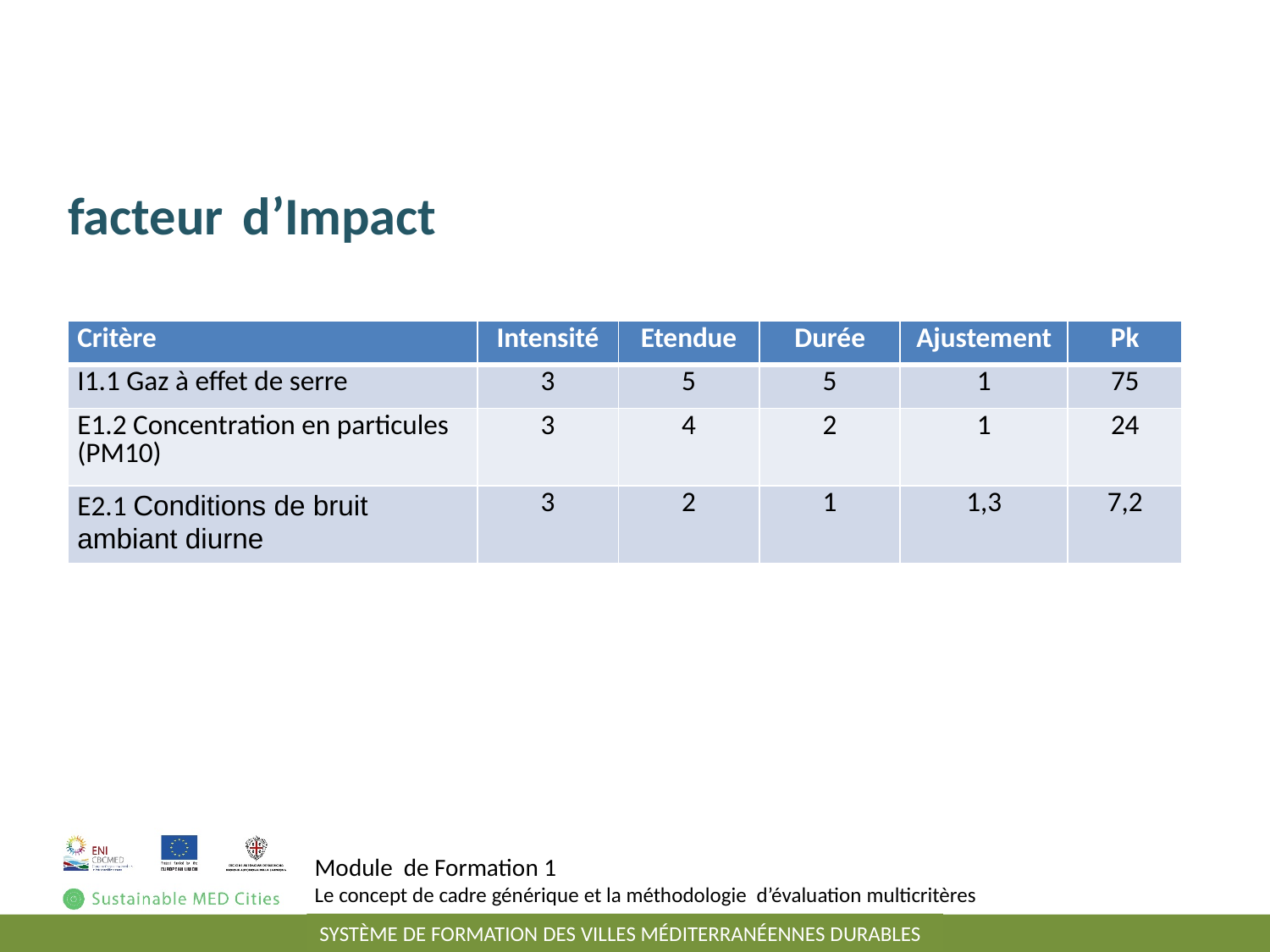

Peso dei criteri in una categoria: esempio
facteur  d’Impact
| Critère | Intensité | Etendue | Durée | Ajustement | Pk |
| --- | --- | --- | --- | --- | --- |
| I1.1 Gaz à effet de serre | 3 | 5 | 5 | 1 | 75 |
| E1.2 Concentration en particules (PM10) | 3 | 4 | 2 | 1 | 24 |
| E2.1 Conditions de bruit ambiant diurne | 3 | 2 | 1 | 1,3 | 7,2 |
|  |  |  |  |  |  |
Module  de Formation 1
Le concept de cadre générique et la méthodologie  d’évaluation multicritères
SYSTÈME DE FORMATION DES VILLES MÉDITERRANÉENNES DURABLES